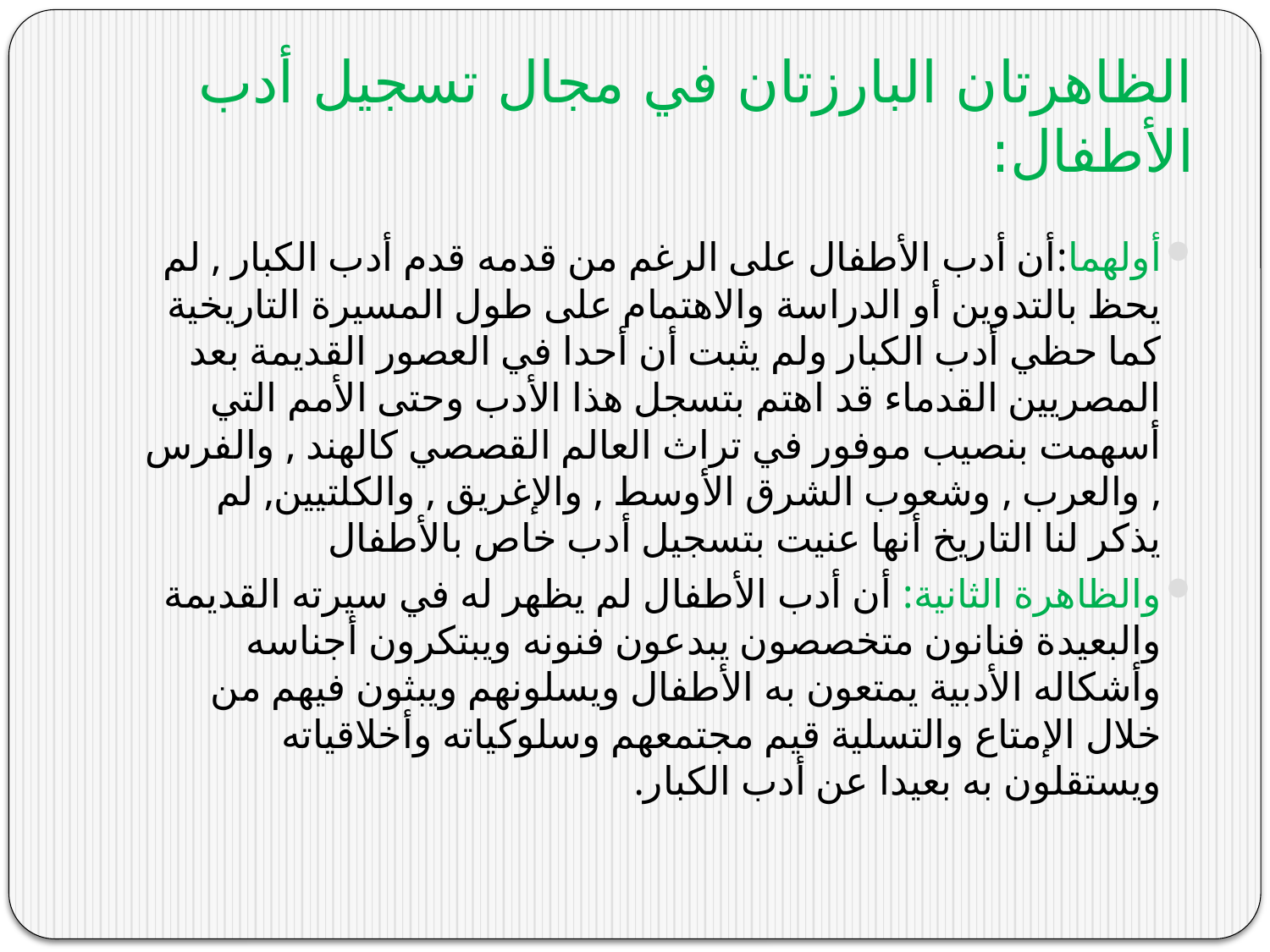

# الظاهرتان البارزتان في مجال تسجيل أدب الأطفال:
أولهما:أن أدب الأطفال على الرغم من قدمه قدم أدب الكبار , لم يحظ بالتدوين أو الدراسة والاهتمام على طول المسيرة التاريخية كما حظي أدب الكبار ولم يثبت أن أحدا في العصور القديمة بعد المصريين القدماء قد اهتم بتسجل هذا الأدب وحتى الأمم التي أسهمت بنصيب موفور في تراث العالم القصصي كالهند , والفرس , والعرب , وشعوب الشرق الأوسط , والإغريق , والكلتيين, لم يذكر لنا التاريخ أنها عنيت بتسجيل أدب خاص بالأطفال
والظاهرة الثانية: أن أدب الأطفال لم يظهر له في سيرته القديمة والبعيدة فنانون متخصصون يبدعون فنونه ويبتكرون أجناسه وأشكاله الأدبية يمتعون به الأطفال ويسلونهم ويبثون فيهم من خلال الإمتاع والتسلية قيم مجتمعهم وسلوكياته وأخلاقياته ويستقلون به بعيدا عن أدب الكبار.